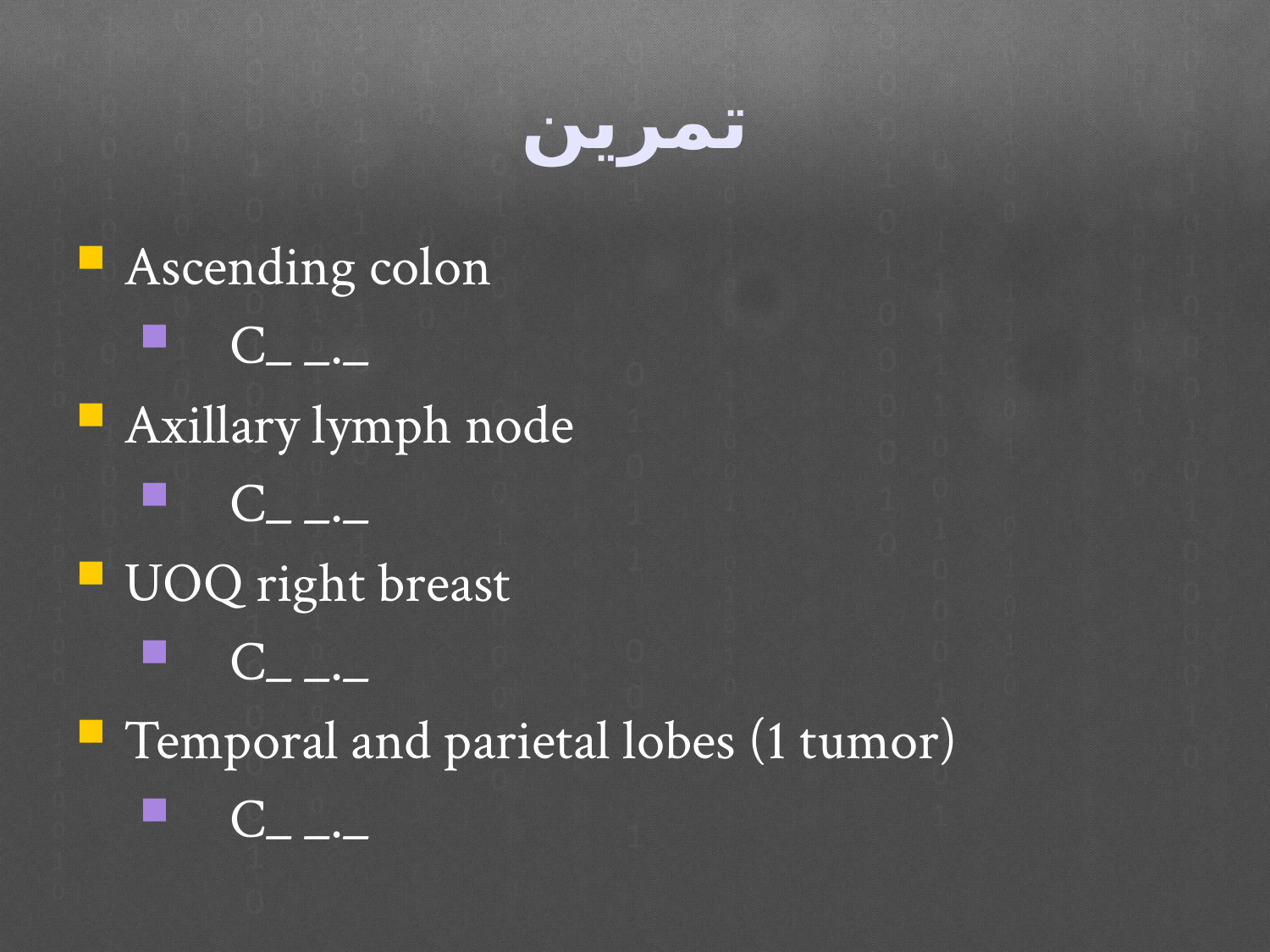

# تمرین
Ascending colon
    C_ _._
Axillary lymph node
    C_ _._
UOQ right breast
    C_ _._
Temporal and parietal lobes (1 tumor)
    C_ _._